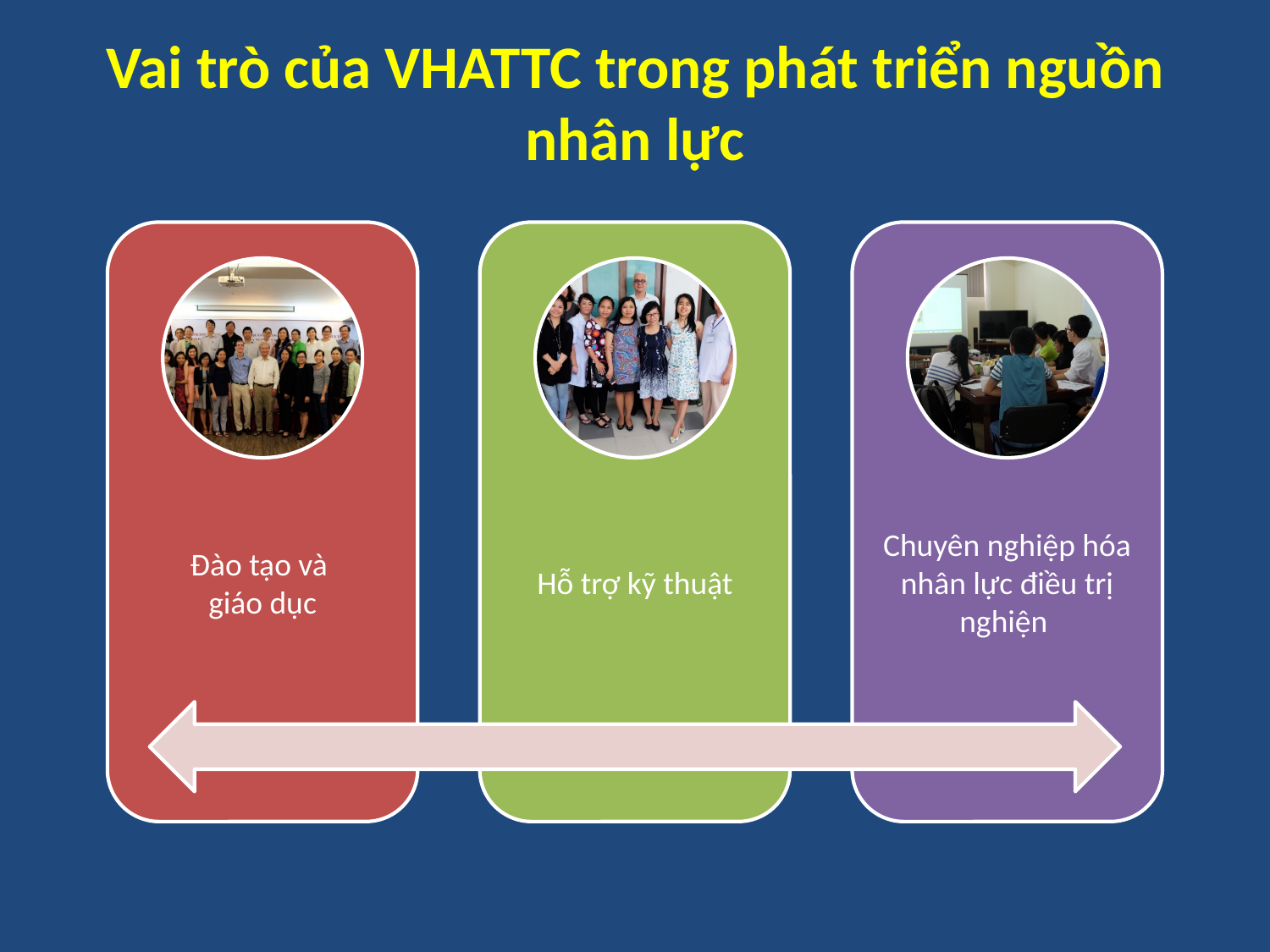

# Vai trò của VHATTC trong phát triển nguồn nhân lực
Đào tạo và
giáo dục
Hỗ trợ kỹ thuật
Chuyên nghiệp hóa nhân lực điều trị nghiện